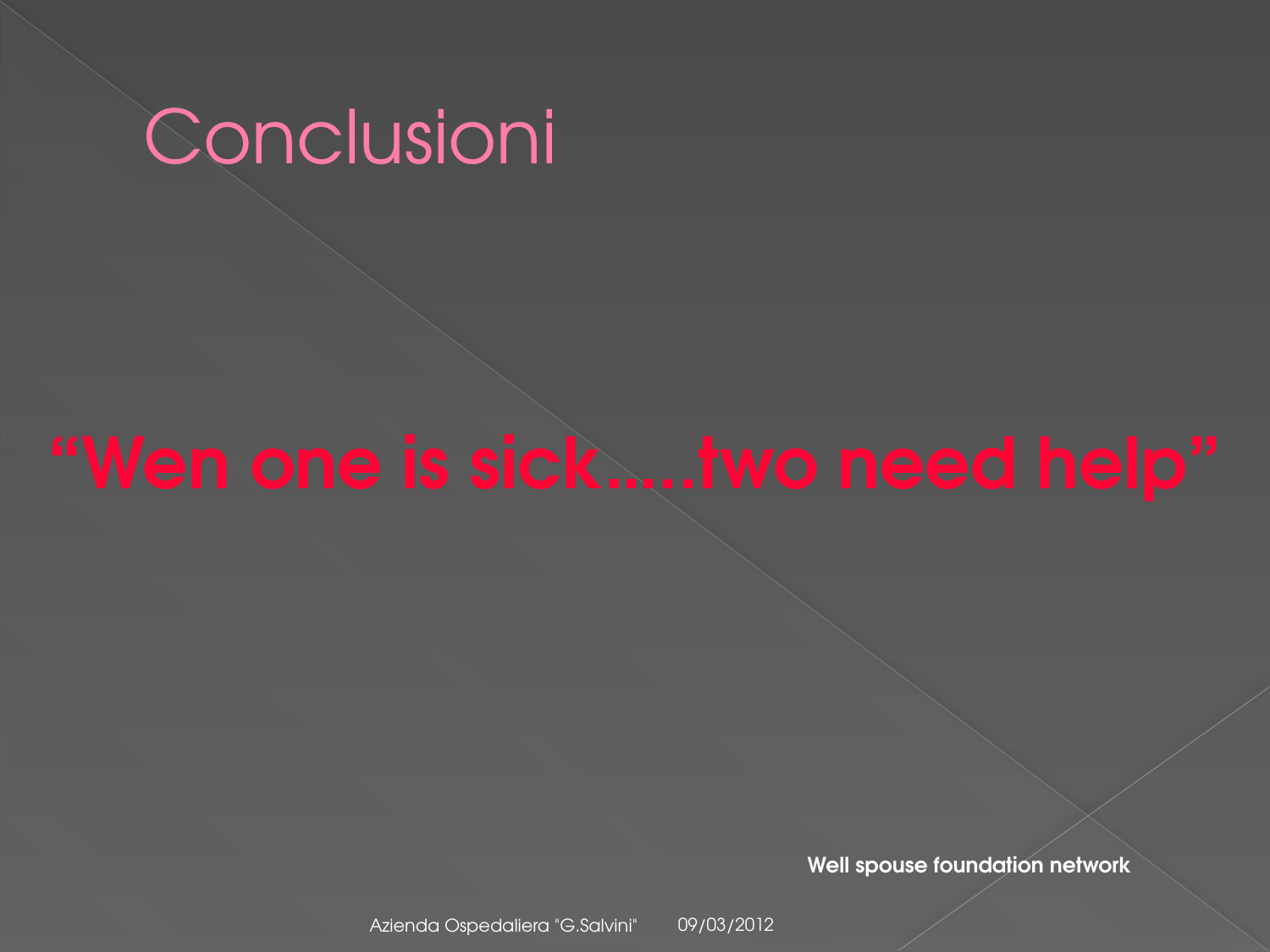

# Conclusioni
“Wen one is sick…..two need help”
Well spouse foundation network
09/03/2012
Azienda Ospedaliera "G.Salvini"